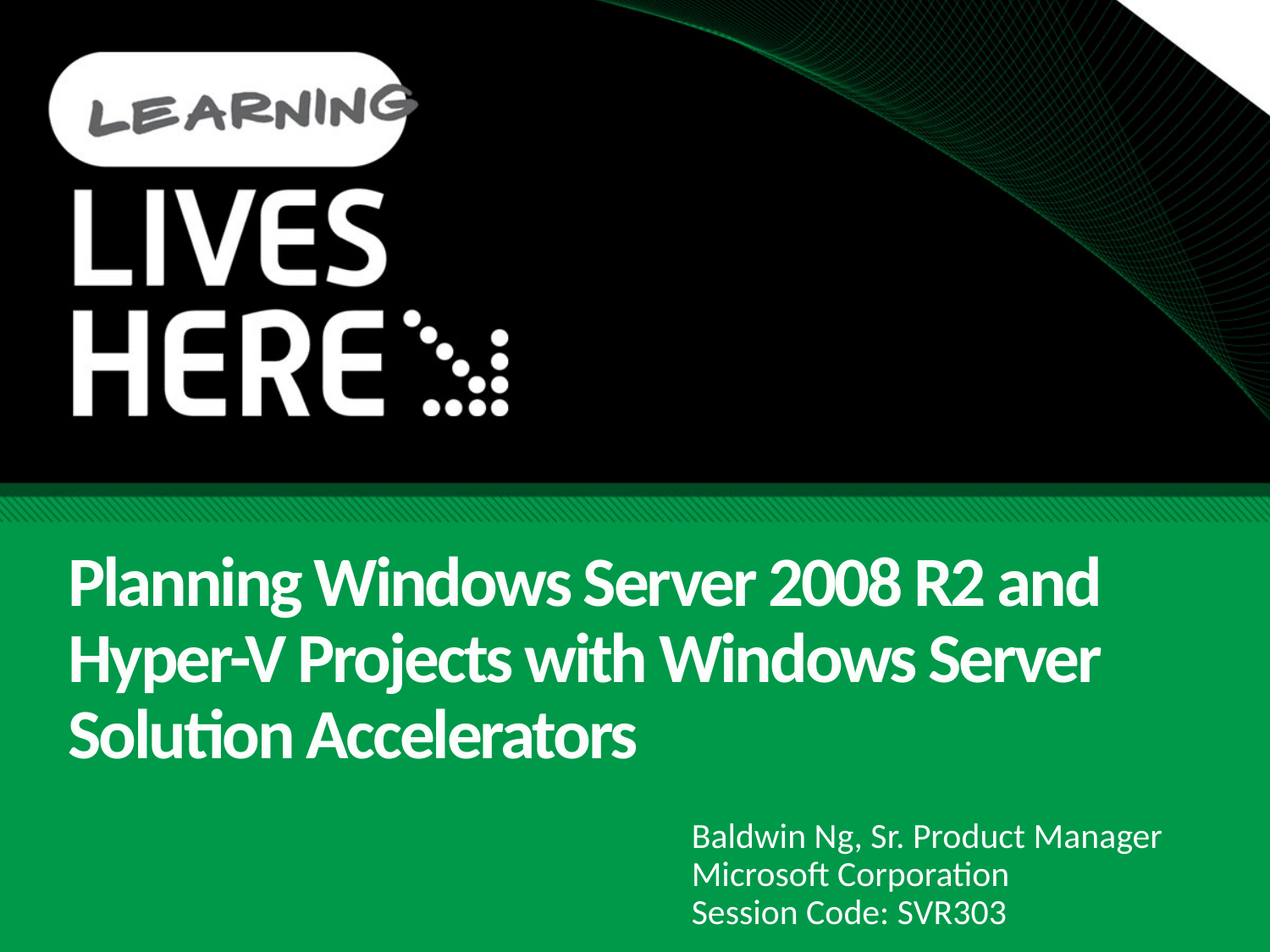

# Planning Windows Server 2008 R2 and Hyper-V Projects with Windows Server Solution Accelerators
Baldwin Ng, Sr. Product Manager
Microsoft Corporation
Session Code: SVR303